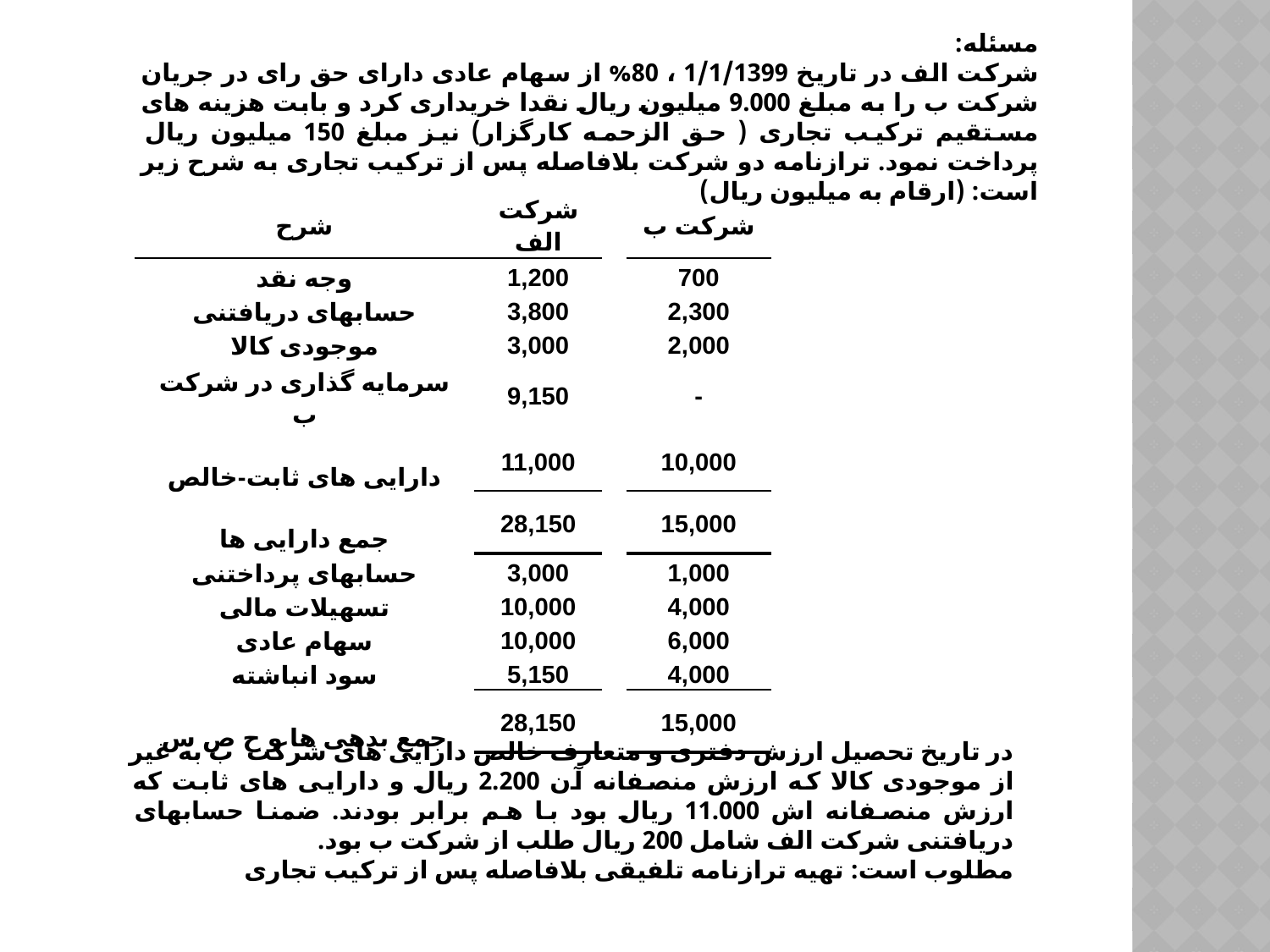

مسئله:
شرکت الف در تاریخ 1/1/1399 ، 80% از سهام عادی دارای حق رای در جریان شرکت ب را به مبلغ 9.000 میلیون ريال نقدا خریداری کرد و بابت هزینه های مستقیم ترکیب تجاری ( حق الزحمه کارگزار) نیز مبلغ 150 میلیون ريال پرداخت نمود. ترازنامه دو شرکت بلافاصله پس از ترکیب تجاری به شرح زیر است: (ارقام به میلیون ريال)
| شرح | شرکت الف |  | شرکت ب |
| --- | --- | --- | --- |
| وجه نقد | 1,200 |  | 700 |
| حسابهای دریافتنی | 3,800 |  | 2,300 |
| موجودی کالا | 3,000 |  | 2,000 |
| سرمایه گذاری در شرکت ب | 9,150 |  | - |
| دارایی های ثابت-خالص | 11,000 |  | 10,000 |
| جمع دارایی ها | 28,150 |  | 15,000 |
| حسابهای پرداختنی | 3,000 |  | 1,000 |
| تسهیلات مالی | 10,000 |  | 4,000 |
| سهام عادی | 10,000 |  | 6,000 |
| سود انباشته | 5,150 |  | 4,000 |
| جمع بدهی ها و ح ص س | 28,150 |  | 15,000 |
در تاریخ تحصیل ارزش دفتری و متعارف خالص دارایی های شرکت  ب به غیر از موجودی کالا که ارزش منصفانه آن 2.200 ريال و دارایی های ثابت که ارزش منصفانه اش 11.000 ريال بود با هم برابر بودند. ضمنا حسابهای دریافتنی شرکت الف شامل 200 ريال طلب از شرکت ب بود.
مطلوب است: تهیه ترازنامه تلفیقی بلافاصله پس از ترکیب تجاری